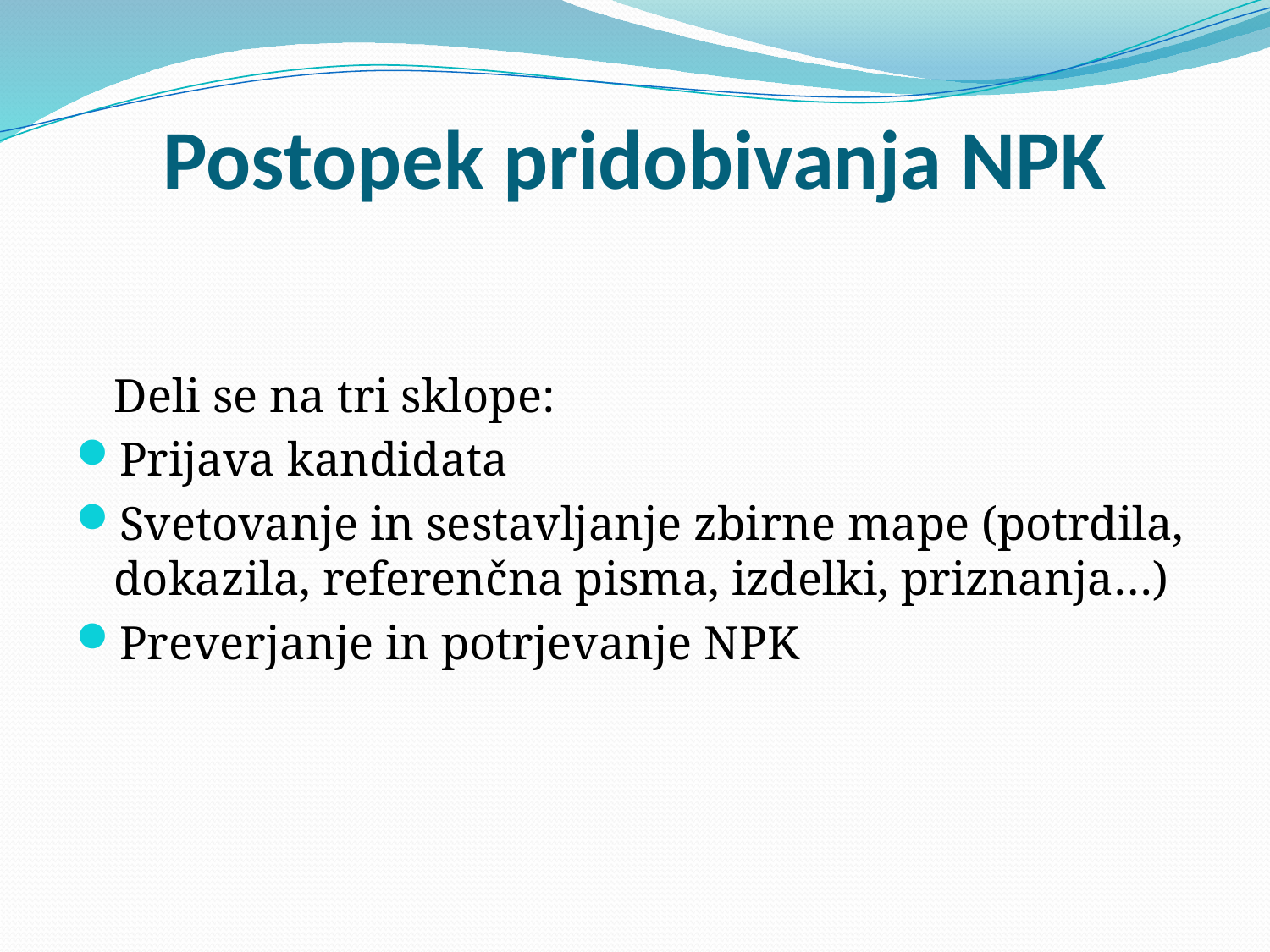

# Postopek pridobivanja NPK

	Deli se na tri sklope:
Prijava kandidata
Svetovanje in sestavljanje zbirne mape (potrdila, dokazila, referenčna pisma, izdelki, priznanja…)
Preverjanje in potrjevanje NPK